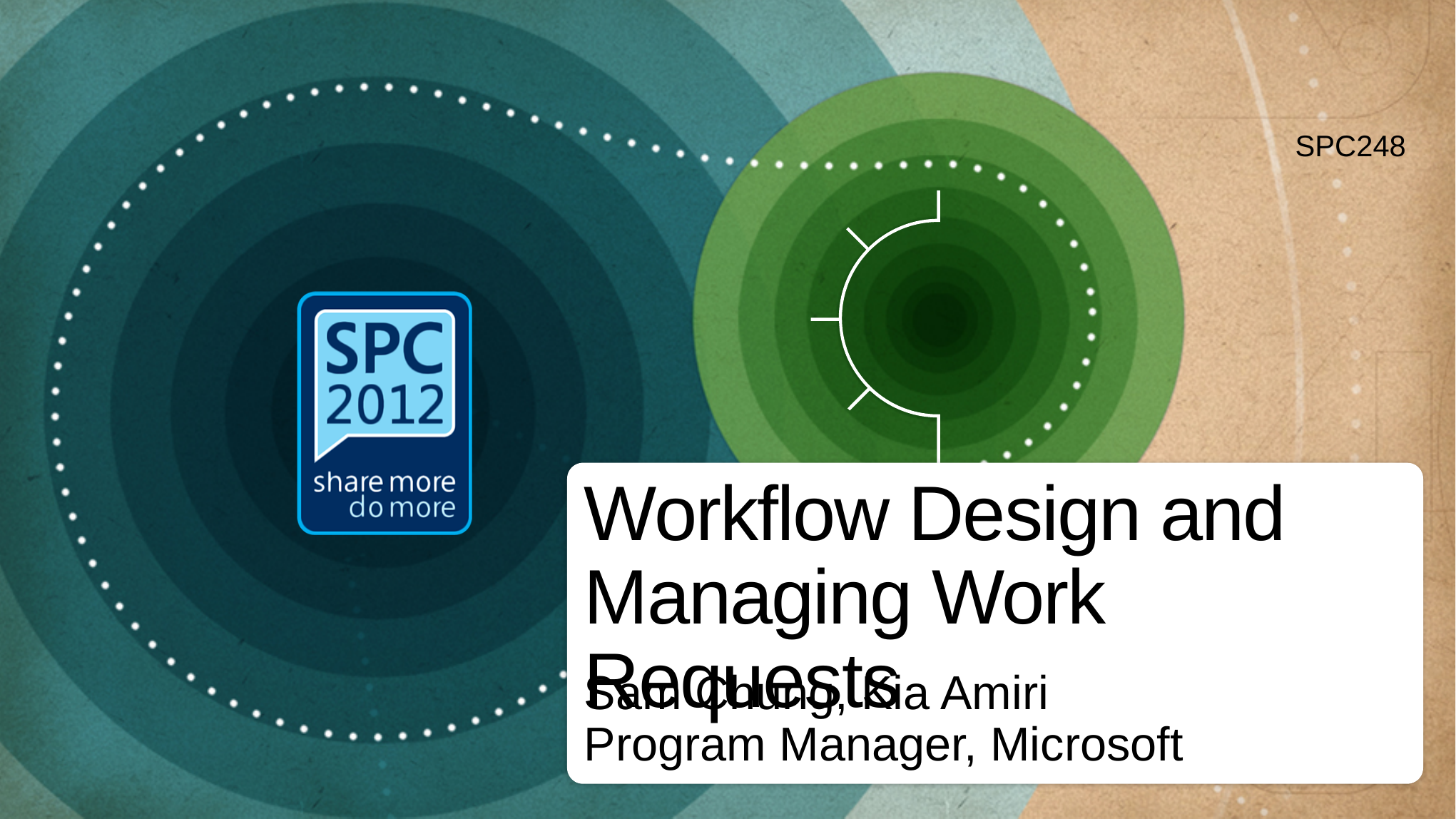

SPC248
# Workflow Design and Managing Work Requests
Sam Chung, Kia Amiri
Program Manager, Microsoft